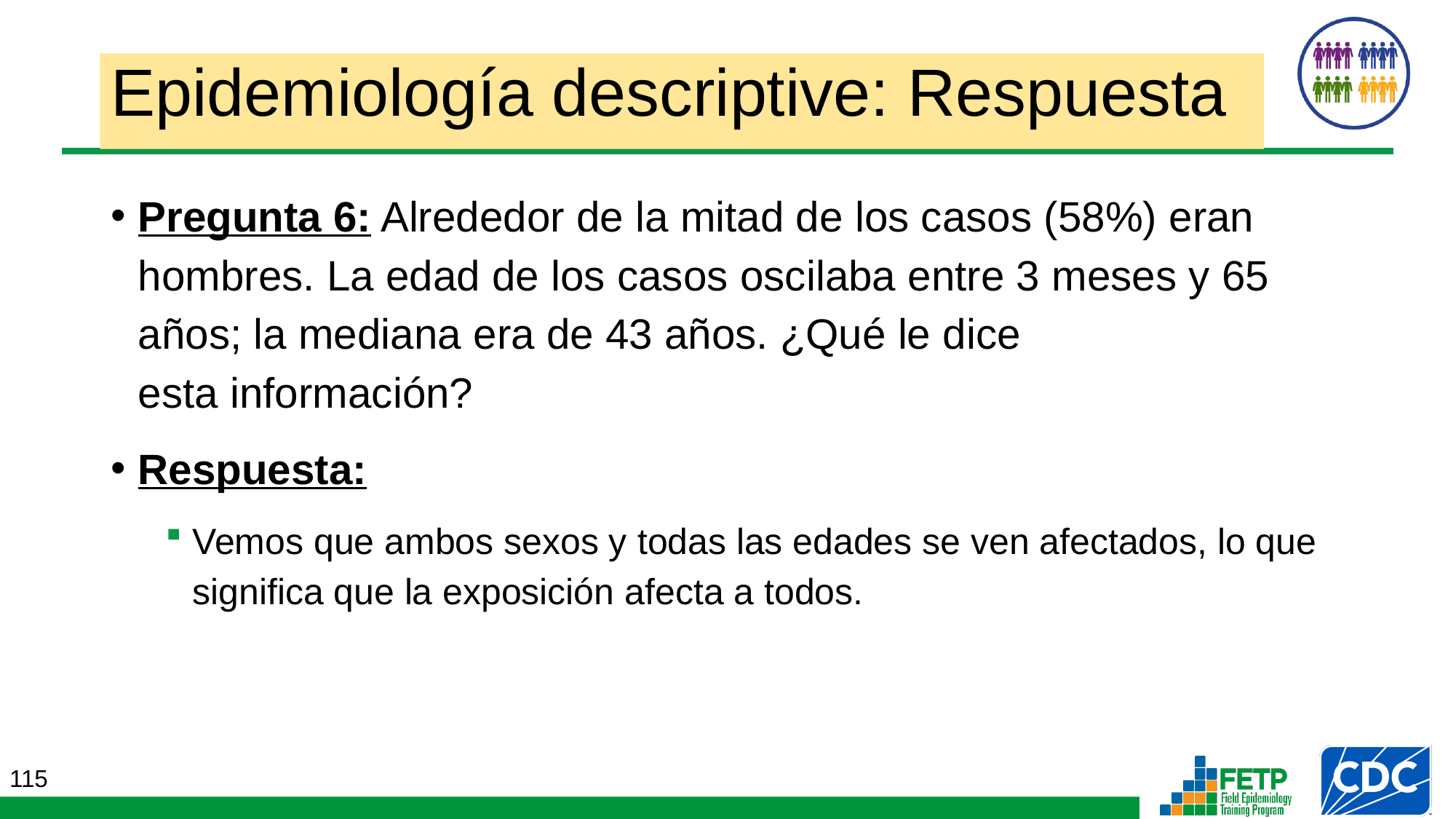

Epidemiología descriptive: Respuesta
Pregunta 6: Alrededor de la mitad de los casos (58%) eran hombres. La edad de los casos oscilaba entre 3 meses y 65 años; la mediana era de 43 años. ¿Qué le dice
esta información?
Respuesta:
Vemos que ambos sexos y todas las edades se ven afectados, lo que significa que la exposición afecta a todos.